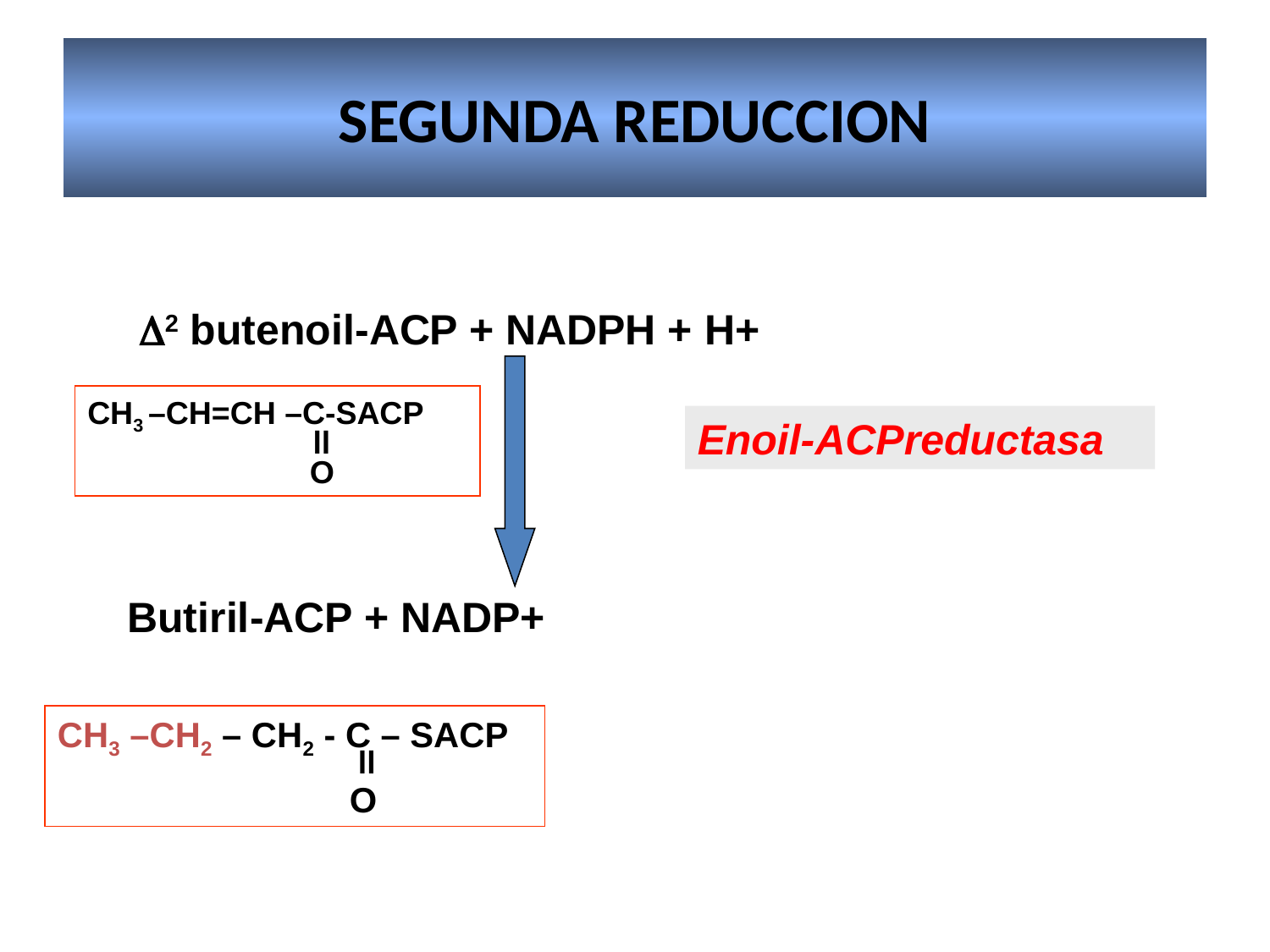

# SEGUNDA REDUCCION
 Δ2 butenoil-ACP + NADPH + H+

Butiril-ACP + NADP+

CH3 –CH=CH –C-SACP
                         O
ll
Enoil-ACPreductasa
CH3 –CH2 – CH2 - C – SACP
                              O
ll